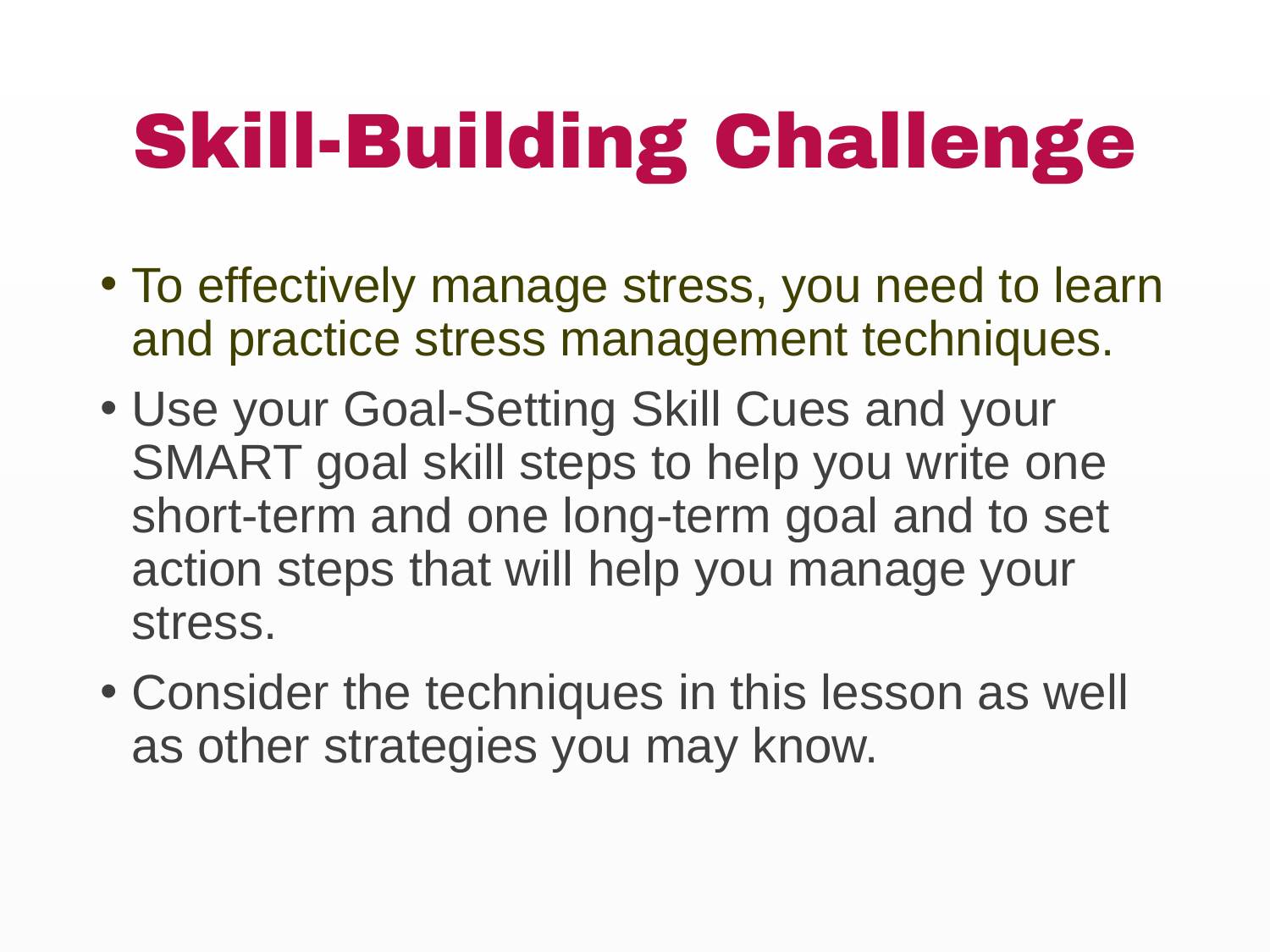

# Skill-Building Challenge
To effectively manage stress, you need to learn and practice stress management techniques.
Use your Goal-Setting Skill Cues and your SMART goal skill steps to help you write one short-term and one long-term goal and to set action steps that will help you manage your stress.
Consider the techniques in this lesson as well as other strategies you may know.